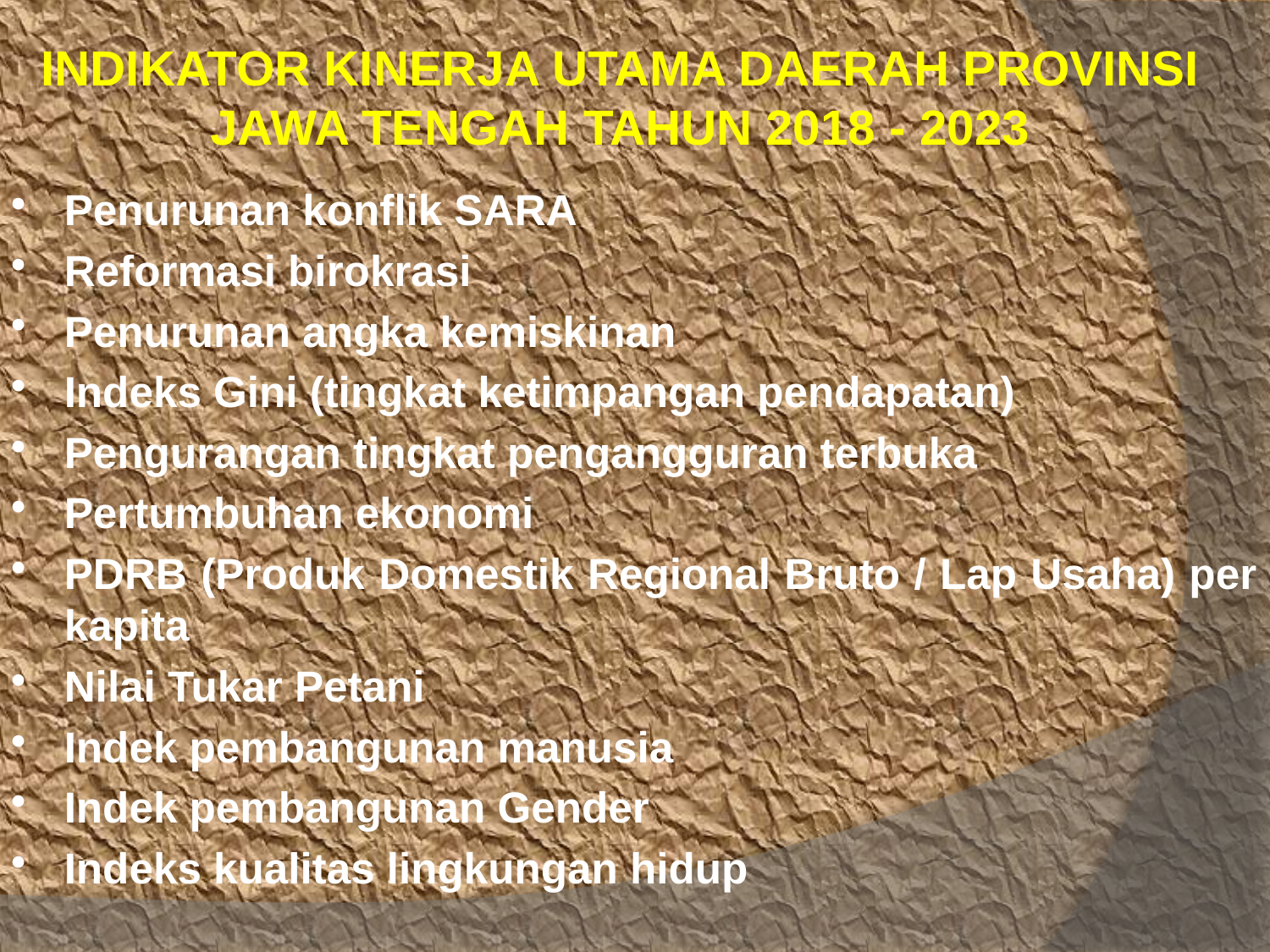

# INDIKATOR KINERJA UTAMA DAERAH PROVINSI JAWA TENGAH TAHUN 2018 - 2023
Penurunan konflik SARA
Reformasi birokrasi
Penurunan angka kemiskinan
Indeks Gini (tingkat ketimpangan pendapatan)
Pengurangan tingkat pengangguran terbuka
Pertumbuhan ekonomi
PDRB (Produk Domestik Regional Bruto / Lap Usaha) per kapita
Nilai Tukar Petani
Indek pembangunan manusia
Indek pembangunan Gender
Indeks kualitas lingkungan hidup